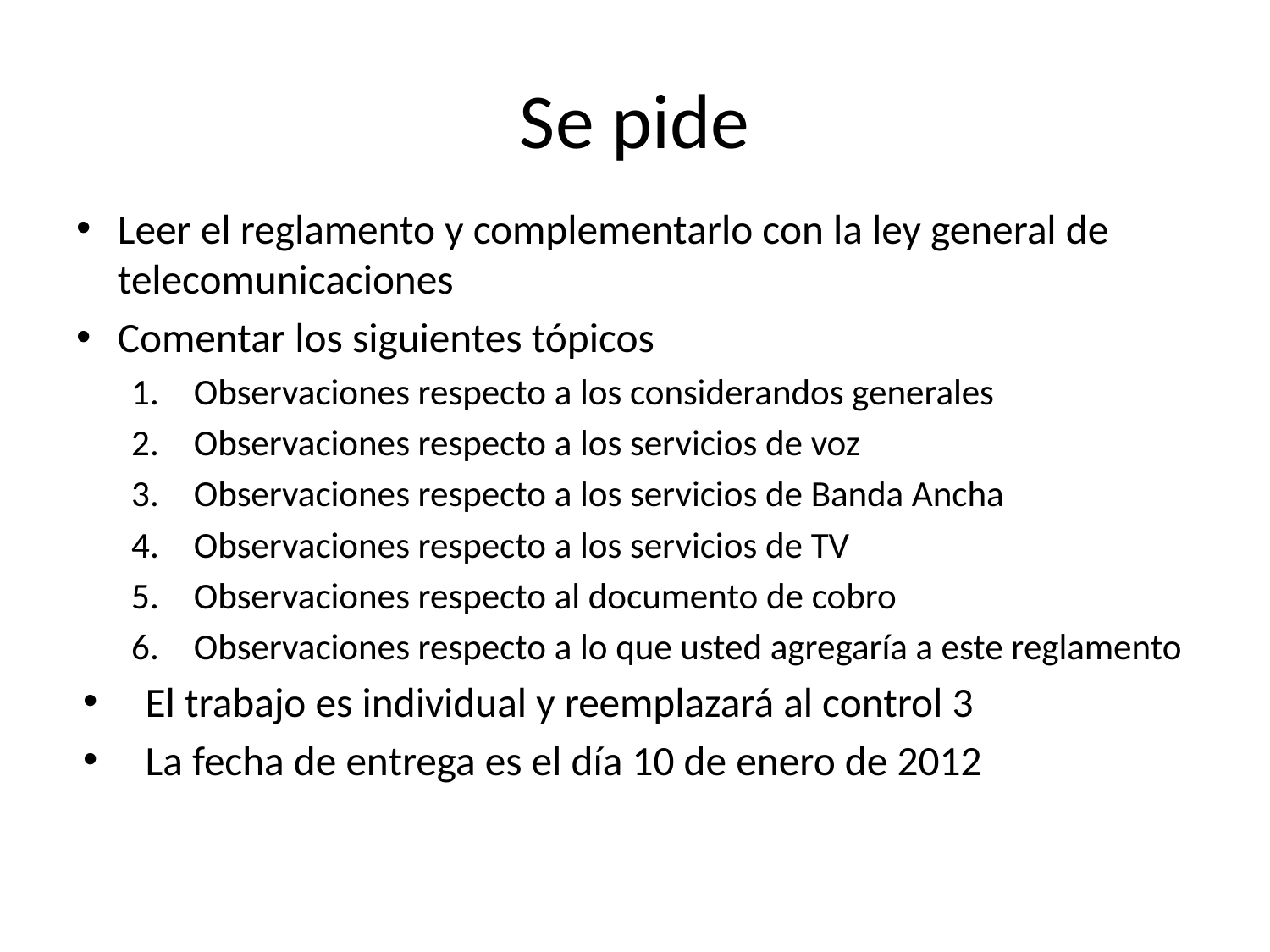

# Se pide
Leer el reglamento y complementarlo con la ley general de telecomunicaciones
Comentar los siguientes tópicos
Observaciones respecto a los considerandos generales
Observaciones respecto a los servicios de voz
Observaciones respecto a los servicios de Banda Ancha
Observaciones respecto a los servicios de TV
Observaciones respecto al documento de cobro
Observaciones respecto a lo que usted agregaría a este reglamento
El trabajo es individual y reemplazará al control 3
La fecha de entrega es el día 10 de enero de 2012